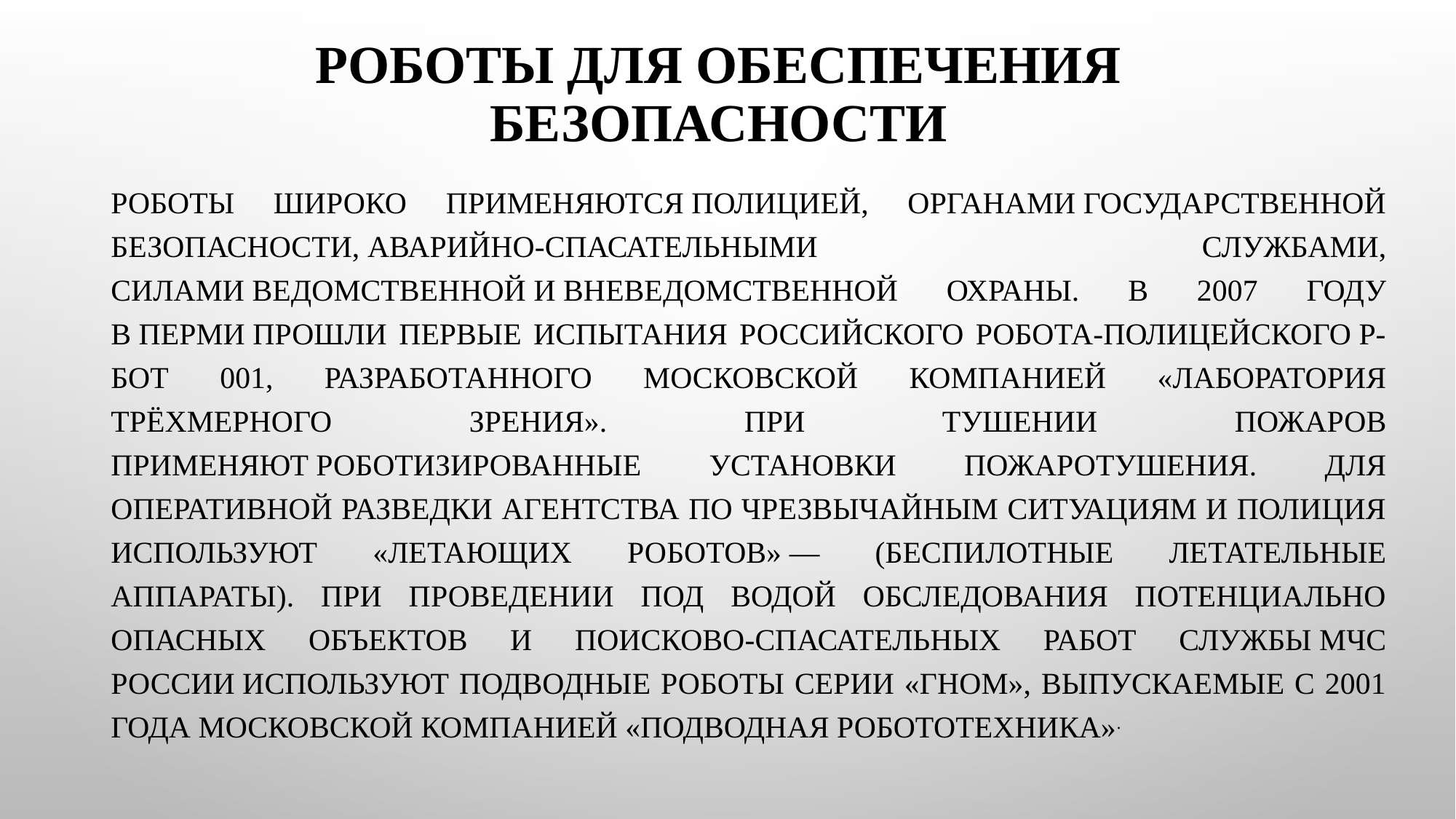

# Роботы для обеспечения безопасности
Роботы широко применяются полицией, органами государственной безопасности, аварийно-спасательными службами, силами ведомственной и вневедомственной охраны. В 2007 году в Перми прошли первые испытания российского робота-полицейского Р-БОТ 001, разработанного московской компанией «Лаборатория Трёхмерного Зрения». При тушении пожаров применяют роботизированные установки пожаротушения. Для оперативной разведки агентства по чрезвычайным ситуациям и полиция используют «летающих роботов» — (беспилотные летательные аппараты). При проведении под водой обследования потенциально опасных объектов и поисково-спасательных работ службы МЧС России используют подводные роботы серии «Гном», выпускаемые с 2001 года московской компанией «Подводная робототехника».